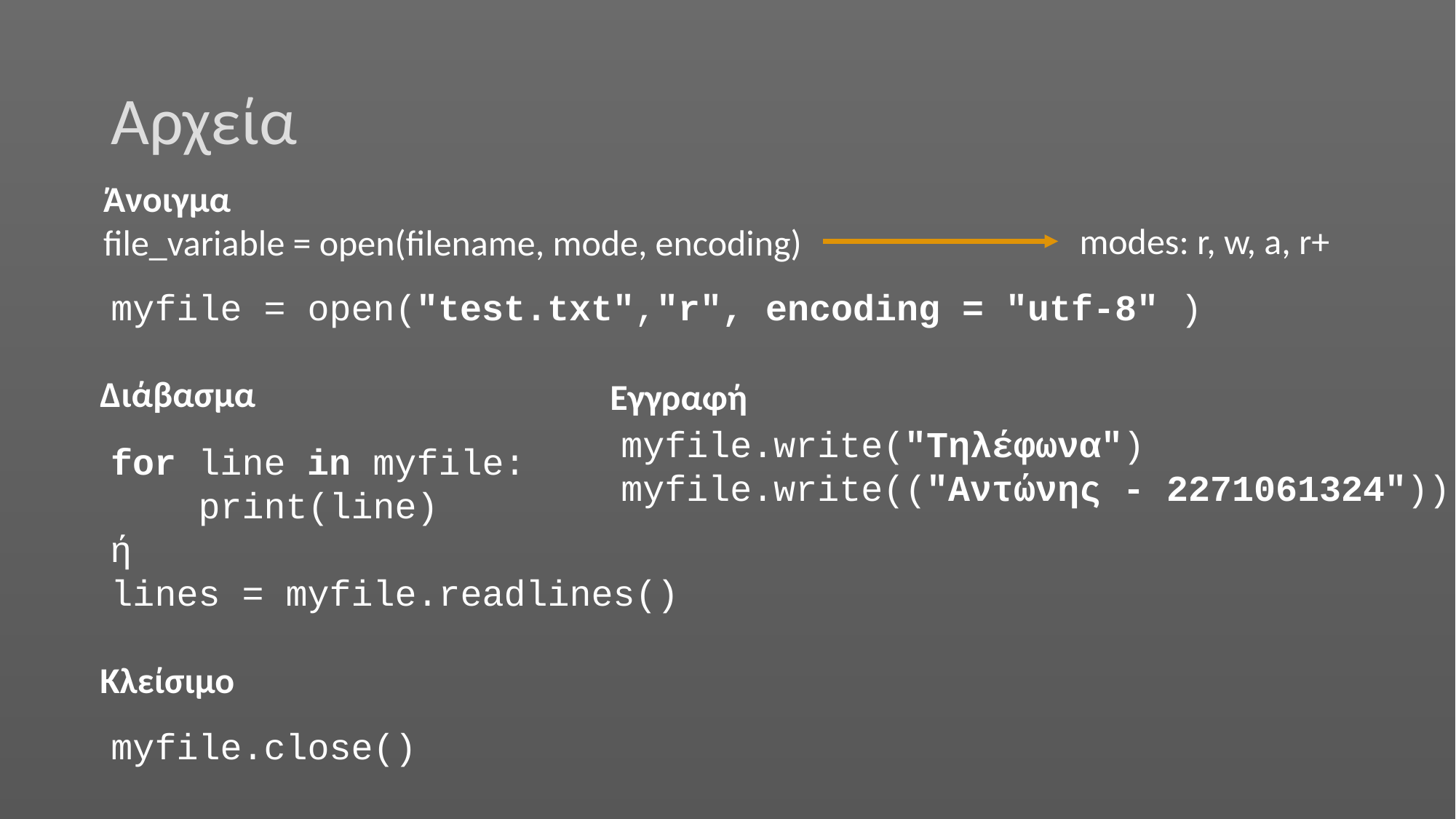

# Αρχεία
Άνοιγμα
file_variable = open(filename, mode, encoding)

modes: r, w, a, r+
myfile = open("test.txt","r", encoding = "utf-8" )
Διάβασμα
Εγγραφή
myfile.write("Τηλέφωνα")
myfile.write(("Αντώνης - 2271061324"))
for line in myfile:
    print(line)
ή
lines = myfile.readlines()
Κλείσιμο
myfile.close()